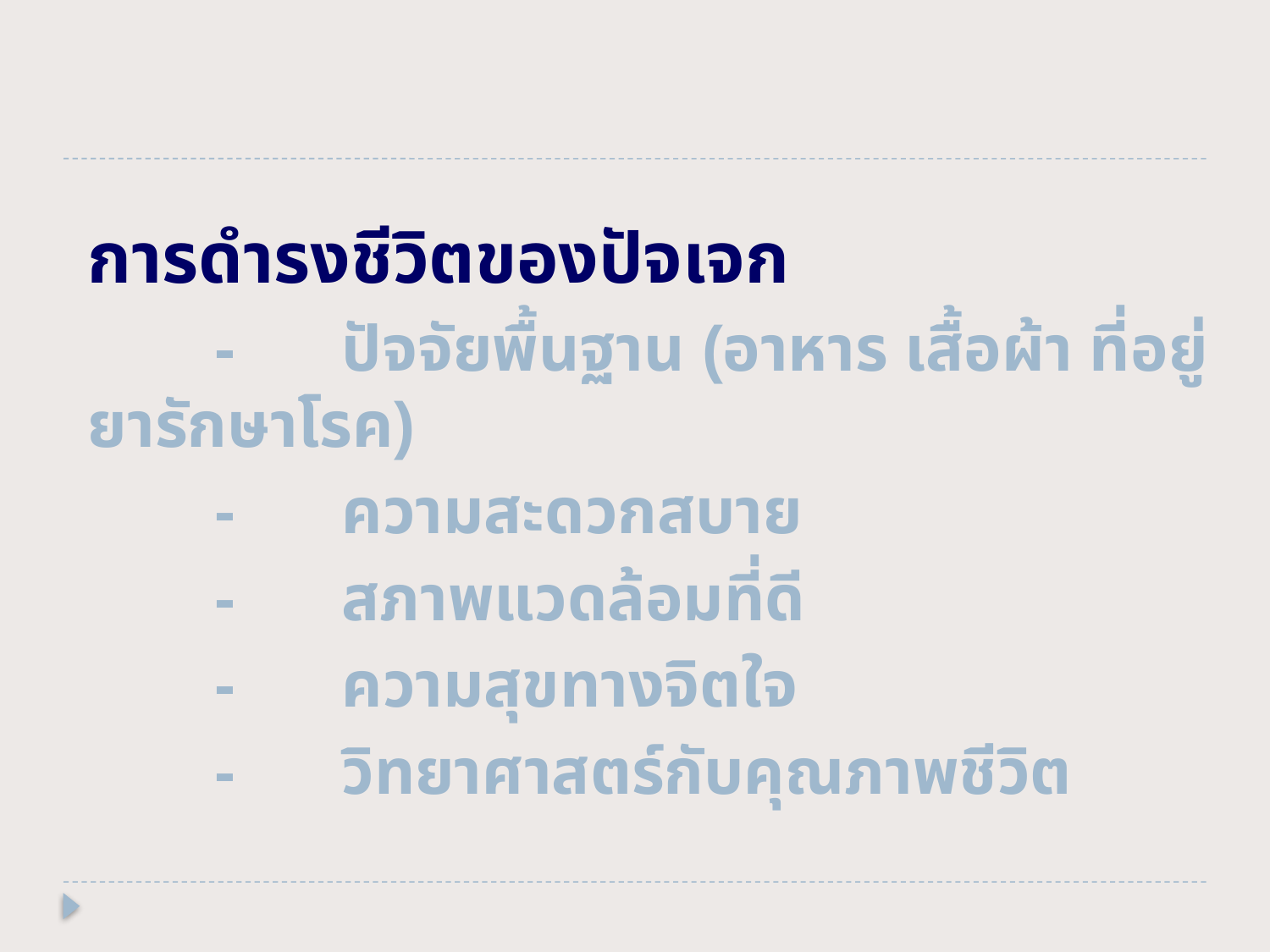

การดำรงชีวิตของปัจเจก
	-	ปัจจัยพื้นฐาน (อาหาร เสื้อผ้า ที่อยู่ ยารักษาโรค)
	-	ความสะดวกสบาย
	-	สภาพแวดล้อมที่ดี
	-	ความสุขทางจิตใจ
	-	วิทยาศาสตร์กับคุณภาพชีวิต